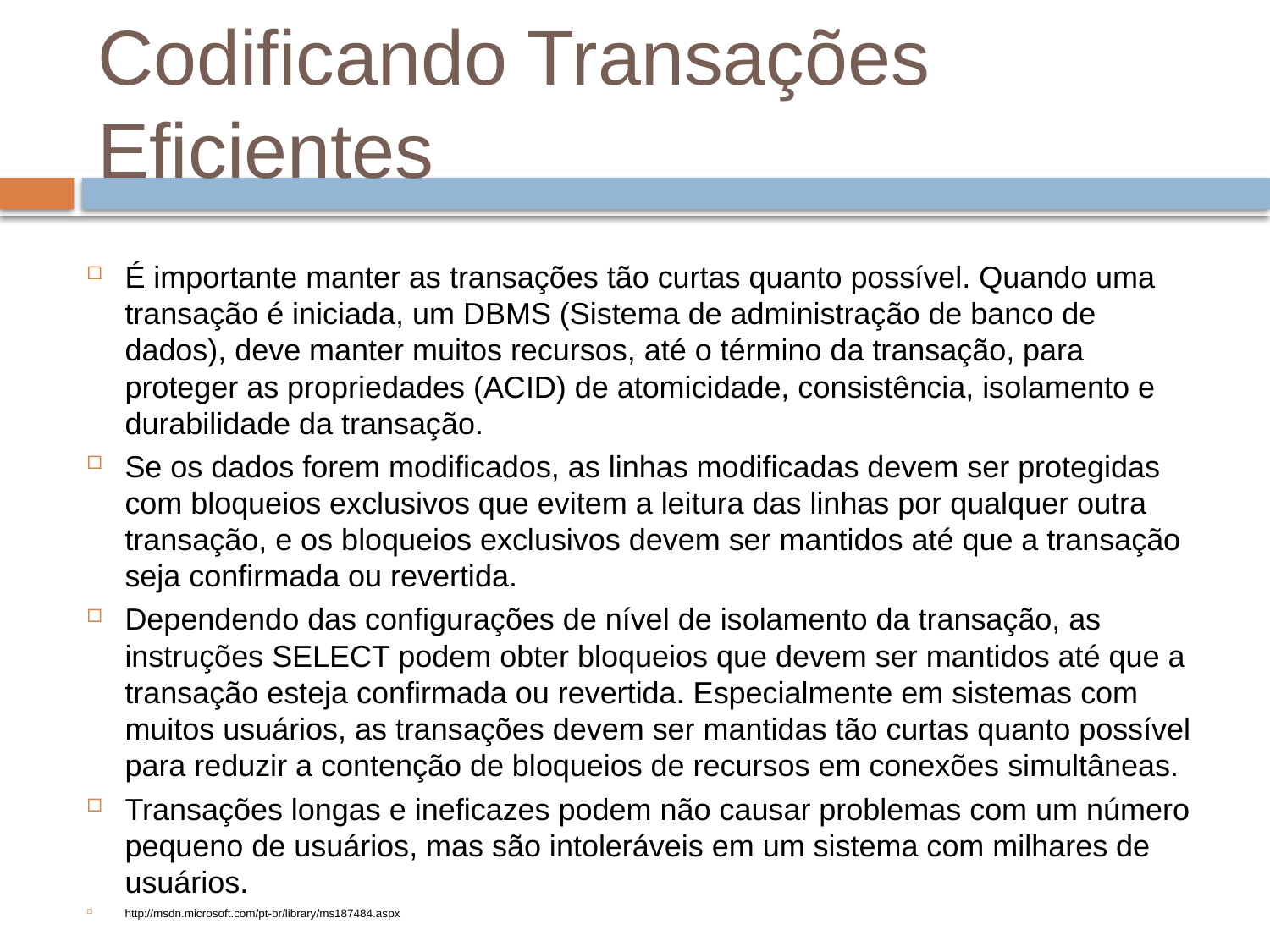

# Codificando Transações Eficientes

É importante manter as transações tão curtas quanto possível. Quando uma transação é iniciada, um DBMS (Sistema de administração de banco de dados), deve manter muitos recursos, até o término da transação, para proteger as propriedades (ACID) de atomicidade, consistência, isolamento e durabilidade da transação.
Se os dados forem modificados, as linhas modificadas devem ser protegidas com bloqueios exclusivos que evitem a leitura das linhas por qualquer outra transação, e os bloqueios exclusivos devem ser mantidos até que a transação seja confirmada ou revertida.
Dependendo das configurações de nível de isolamento da transação, as instruções SELECT podem obter bloqueios que devem ser mantidos até que a transação esteja confirmada ou revertida. Especialmente em sistemas com muitos usuários, as transações devem ser mantidas tão curtas quanto possível para reduzir a contenção de bloqueios de recursos em conexões simultâneas.
Transações longas e ineficazes podem não causar problemas com um número pequeno de usuários, mas são intoleráveis em um sistema com milhares de usuários.
http://msdn.microsoft.com/pt-br/library/ms187484.aspx